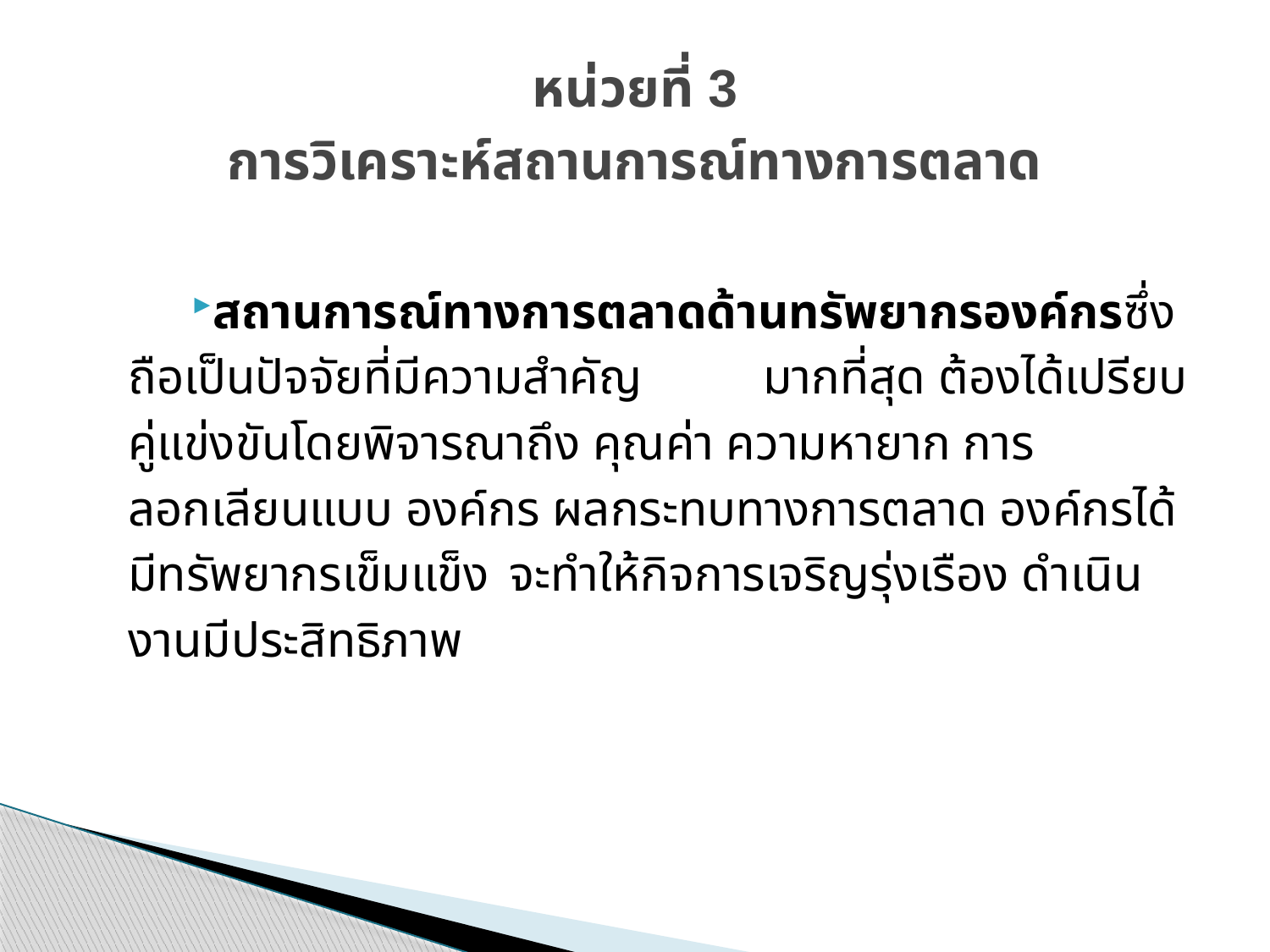

# หน่วยที่ 3 การวิเคราะห์สถานการณ์ทางการตลาด
สถานการณ์ทางการตลาดด้านทรัพยากรองค์กรซึ่งถือเป็นปัจจัยที่มีความสำคัญ	มากที่สุด ต้องได้เปรียบคู่แข่งขันโดยพิจารณาถึง คุณค่า ความหายาก การ	ลอกเลียนแบบ องค์กร ผลกระทบทางการตลาด องค์กรได้มีทรัพยากรเข็มแข็ง 	จะทำให้กิจการเจริญรุ่งเรือง ดำเนินงานมีประสิทธิภาพ